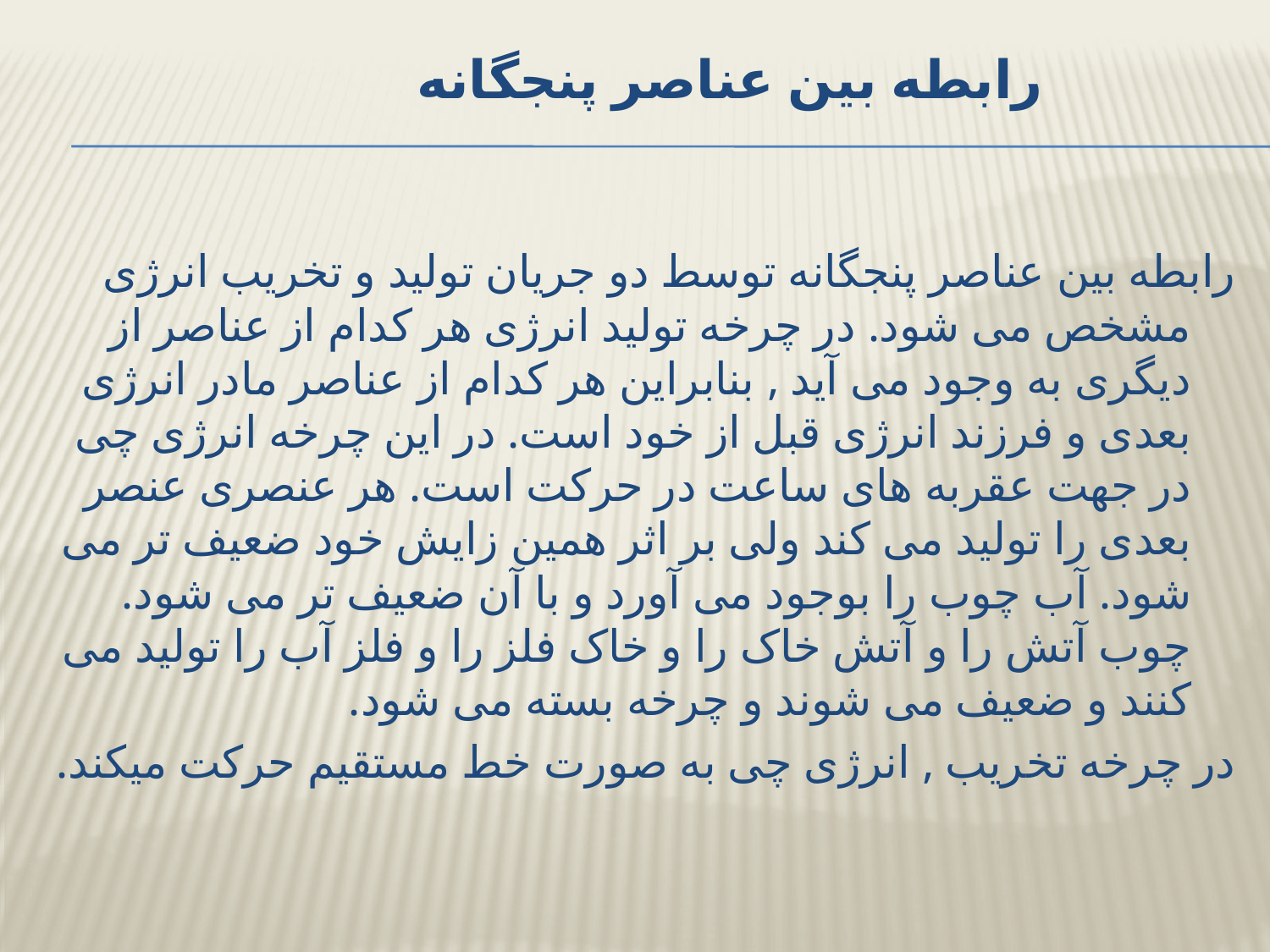

رابطه بین عناصر پنجگانه

رابطه بین عناصر پنجگانه توسط دو جریان تولید و تخریب انرژی مشخص می شود. در چرخه تولید انرژی هر کدام از عناصر از دیگری به وجود می آید , بنابراین هر کدام از عناصر مادر انرژی بعدی و فرزند انرژی قبل از خود است. در این چرخه انرژی چی در جهت عقربه های ساعت در حرکت است. هر عنصری عنصر بعدی را تولید می کند ولی بر اثر همین زایش خود ضعیف تر می شود. آب چوب را بوجود می آورد و با آن ضعیف تر می شود. چوب آتش را و آتش خاک را و خاک فلز را و فلز آب را تولید می کنند و ضعیف می شوند و چرخه بسته می شود.
در چرخه تخریب , انرژی چی به صورت خط مستقیم حرکت میکند.